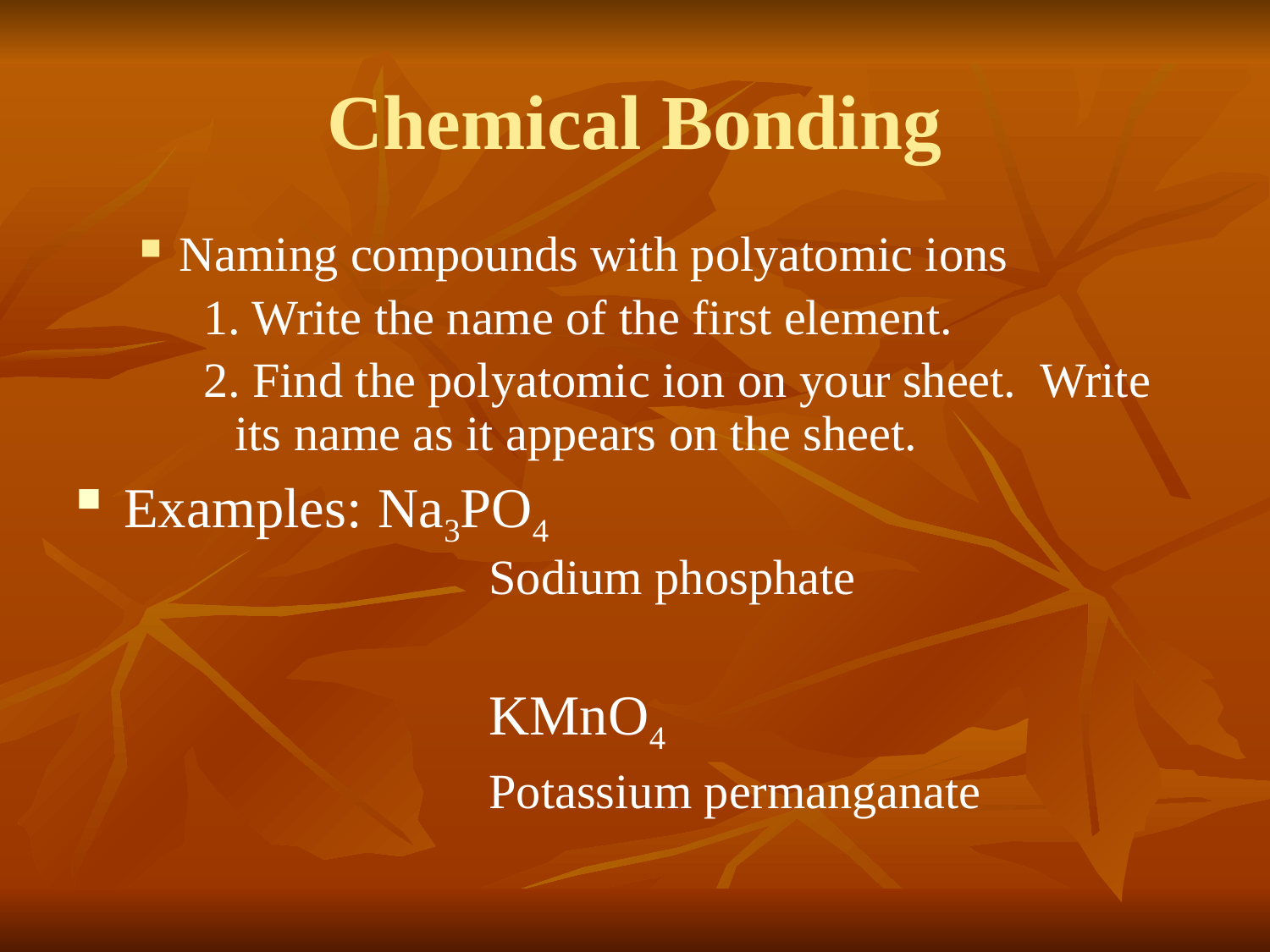

# Chemical Bonding
Naming compounds with polyatomic ions
1. Write the name of the first element.
2. Find the polyatomic ion on your sheet.  Write its name as it appears on the sheet.
Examples:	Na3PO4
		Sodium phosphate

		KMnO4
		Potassium permanganate